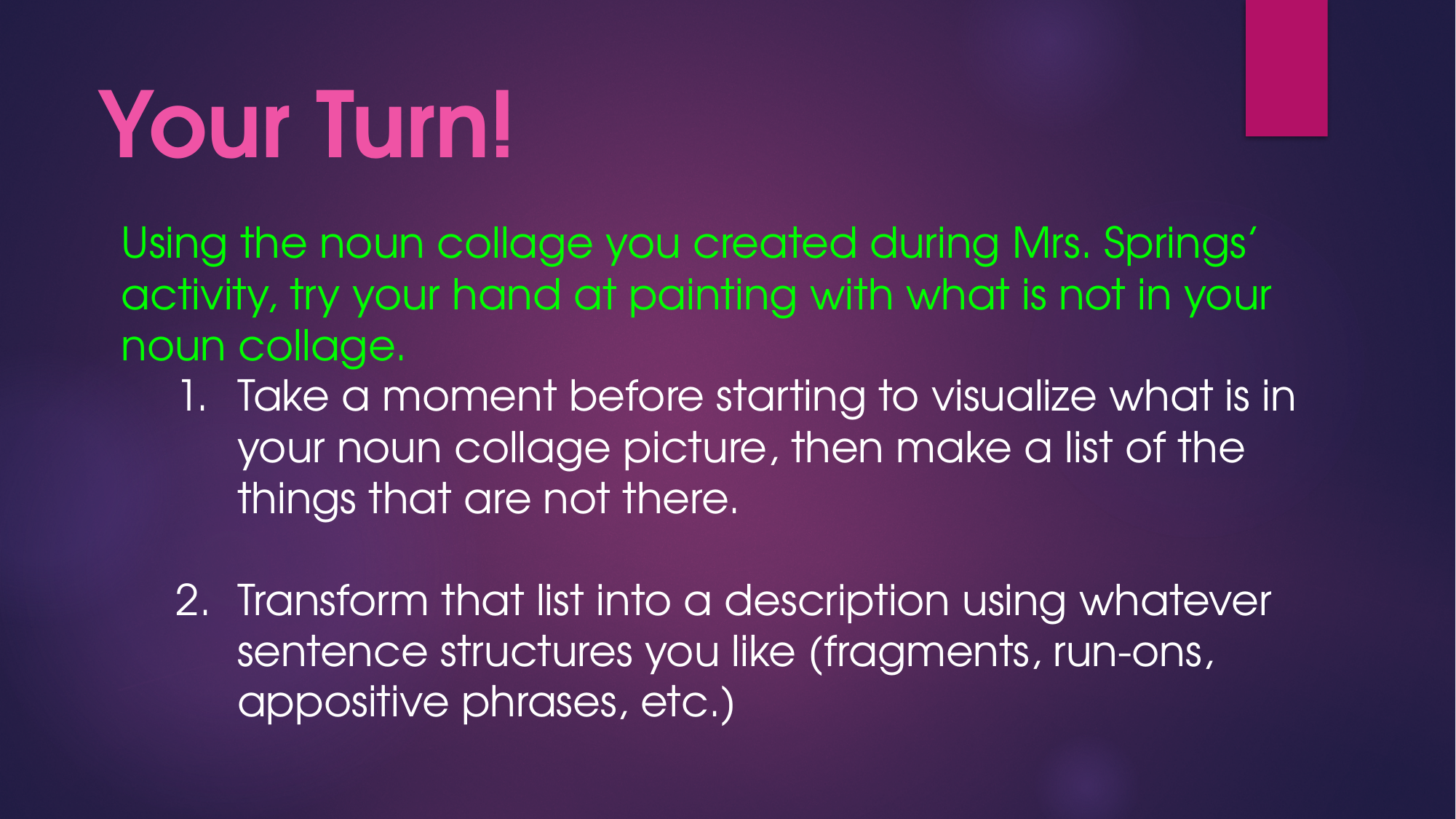

# Your Turn!
Using the noun collage you created during Mrs. Springs’ activity, try your hand at painting with what is not in your noun collage.
Take a moment before starting to visualize what is in your noun collage picture, then make a list of the things that are not there.

Transform that list into a description using whatever sentence structures you like (fragments, run-ons, appositive phrases, etc.)